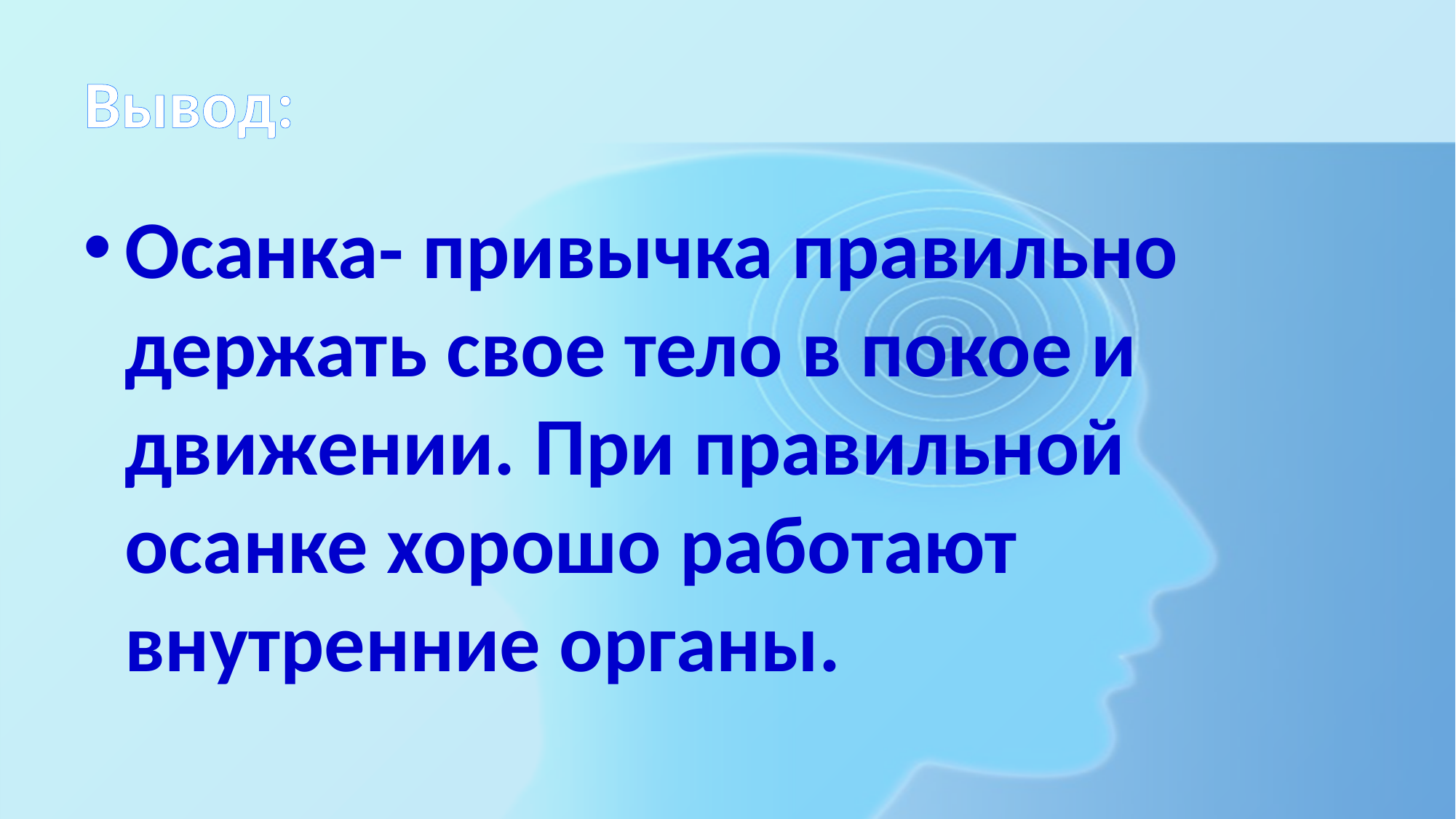

# Вывод:
Осанка- привычка правильно держать свое тело в покое и движении. При правильной осанке хорошо работают внутренние органы.